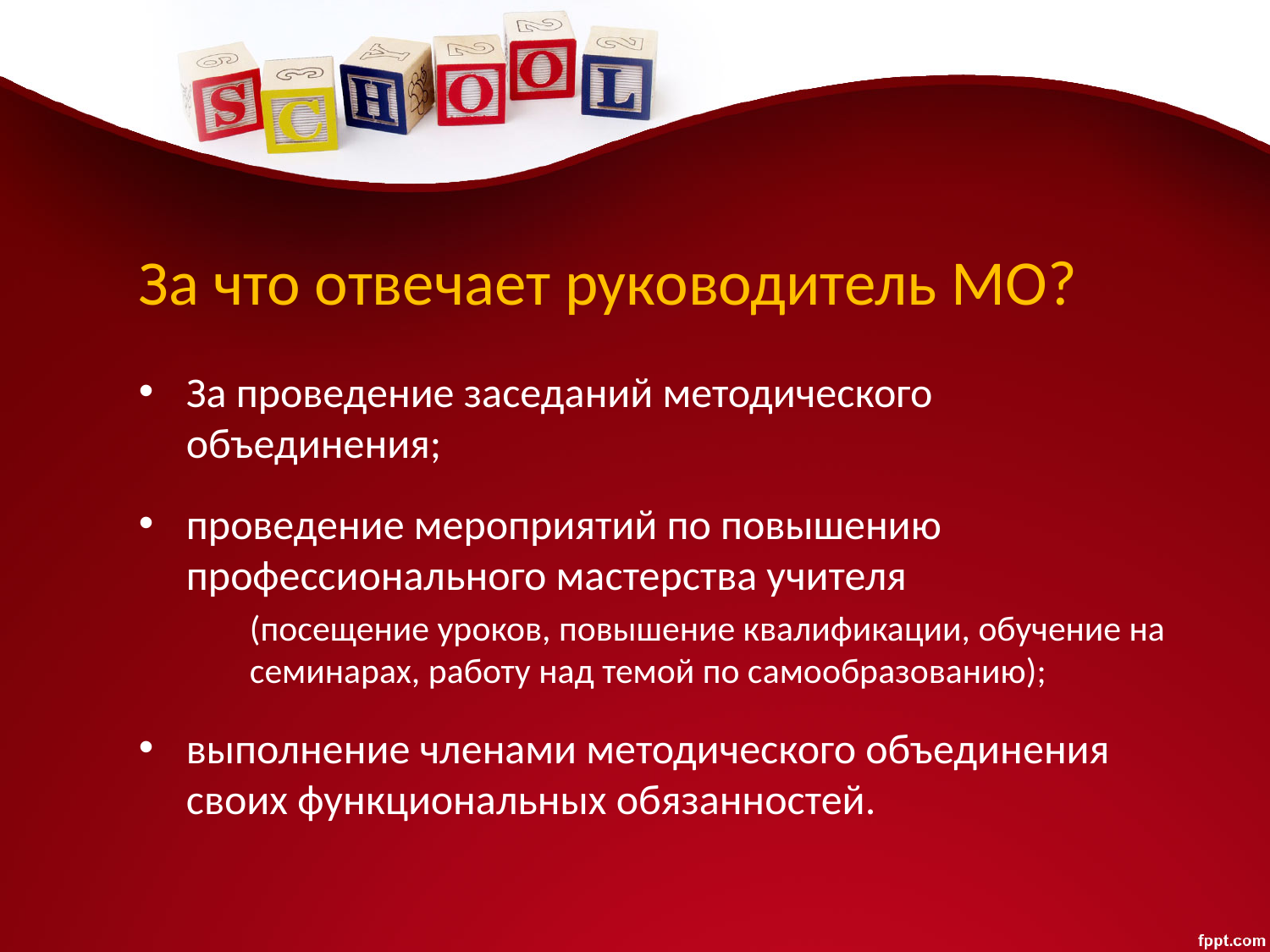

# За что отвечает руководитель МО?
За проведение заседаний методического объединения;

проведение мероприятий по повышению профессионального мастерства учителя
(посещение уроков, повышение квалификации, обучение на семинарах, работу над темой по самообразованию);

выполнение членами методического объединения своих функциональных обязанностей.